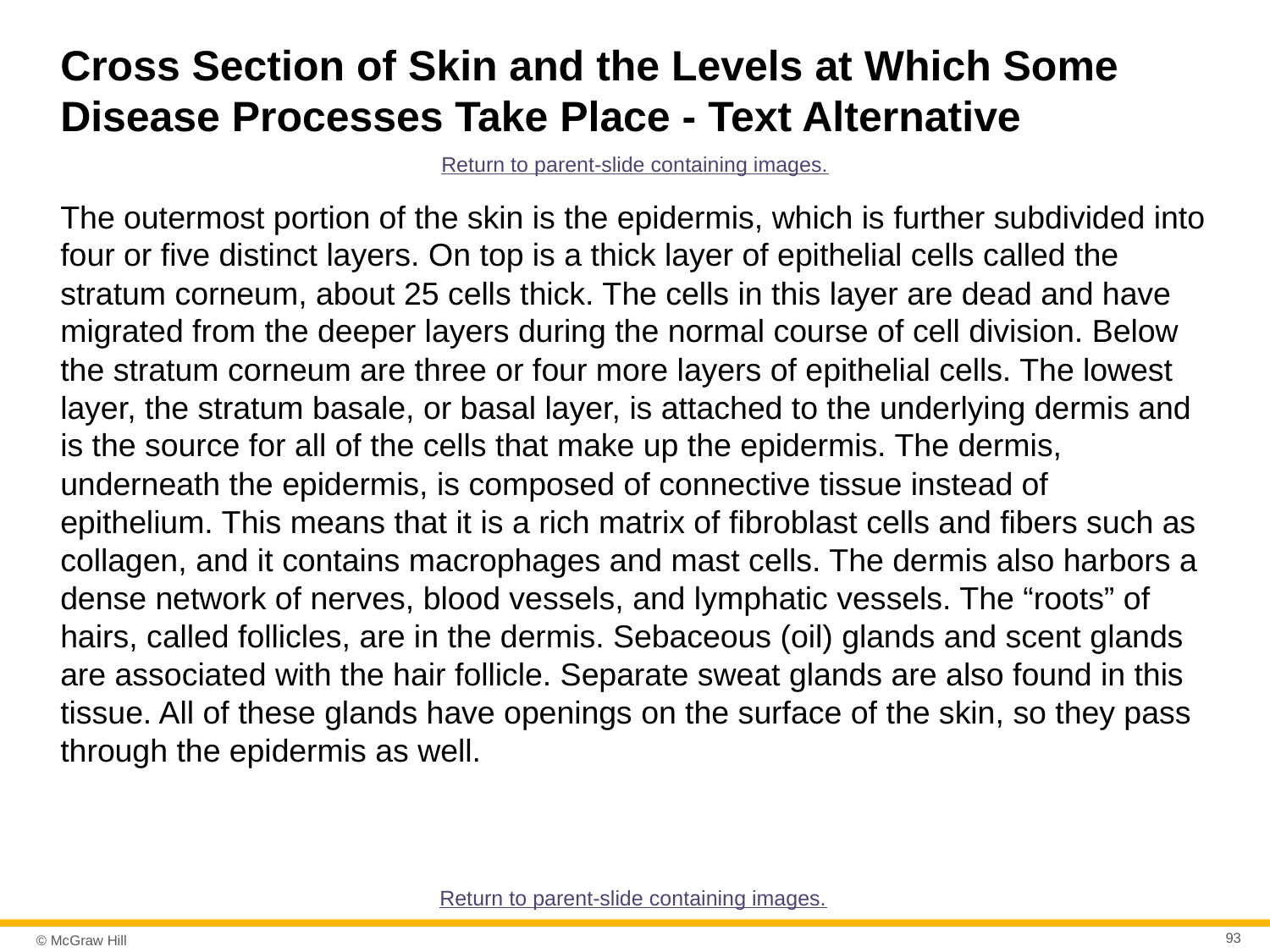

# Cross Section of Skin and the Levels at Which Some Disease Processes Take Place - Text Alternative
Return to parent-slide containing images.
The outermost portion of the skin is the epidermis, which is further subdivided into four or five distinct layers. On top is a thick layer of epithelial cells called the stratum corneum, about 25 cells thick. The cells in this layer are dead and have migrated from the deeper layers during the normal course of cell division. Below the stratum corneum are three or four more layers of epithelial cells. The lowest layer, the stratum basale, or basal layer, is attached to the underlying dermis and is the source for all of the cells that make up the epidermis. The dermis, underneath the epidermis, is composed of connective tissue instead of epithelium. This means that it is a rich matrix of fibroblast cells and fibers such as collagen, and it contains macrophages and mast cells. The dermis also harbors a dense network of nerves, blood vessels, and lymphatic vessels. The “roots” of hairs, called follicles, are in the dermis. Sebaceous (oil) glands and scent glands are associated with the hair follicle. Separate sweat glands are also found in this tissue. All of these glands have openings on the surface of the skin, so they pass through the epidermis as well.
Return to parent-slide containing images.